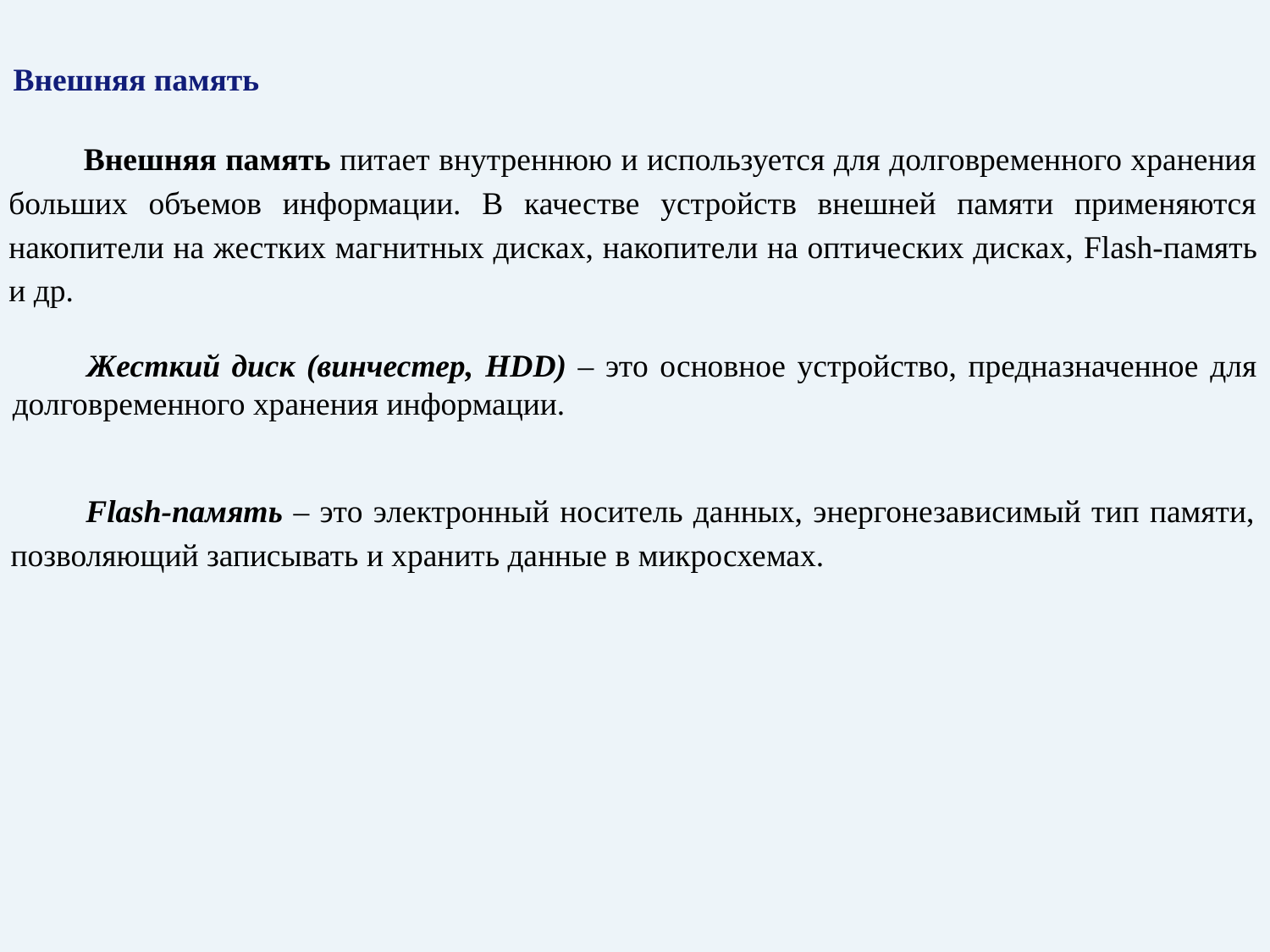

Внешняя память
Внешняя память питает внутреннюю и используется для долговременного хранения больших объемов информации. В качестве устройств внешней памяти применяются накопители на жестких магнитных дисках, накопители на оптических дисках, Flash-память и др.
Жесткий диск (винчестер, HDD) – это основное устройство, предназначенное для долговременного хранения информации.
Flash-память – это электронный носитель данных, энергонезависимый тип памяти, позволяющий записывать и хранить данные в микросхемах.